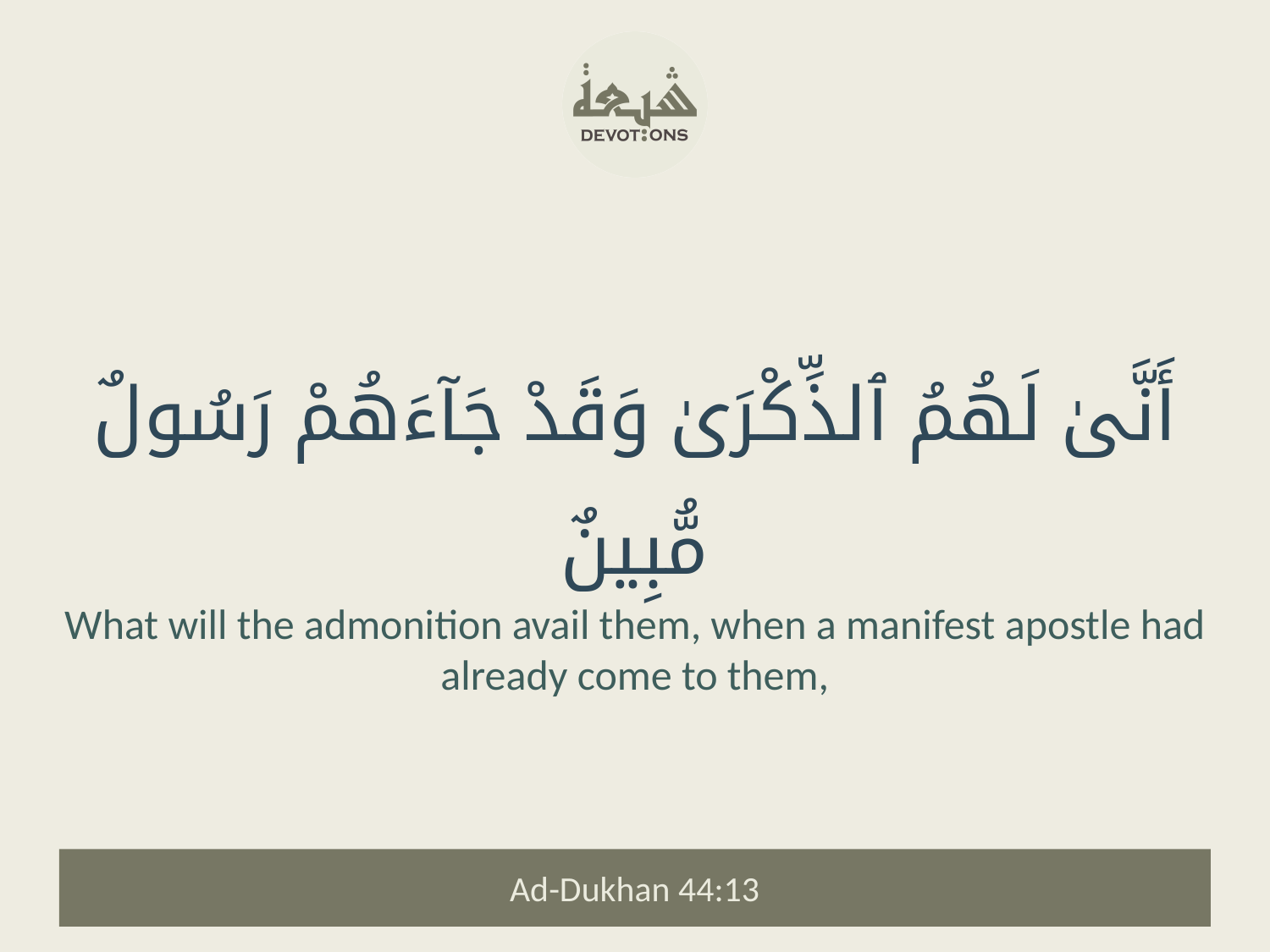

أَنَّىٰ لَهُمُ ٱلذِّكْرَىٰ وَقَدْ جَآءَهُمْ رَسُولٌ مُّبِينٌ
What will the admonition avail them, when a manifest apostle had already come to them,
Ad-Dukhan 44:13